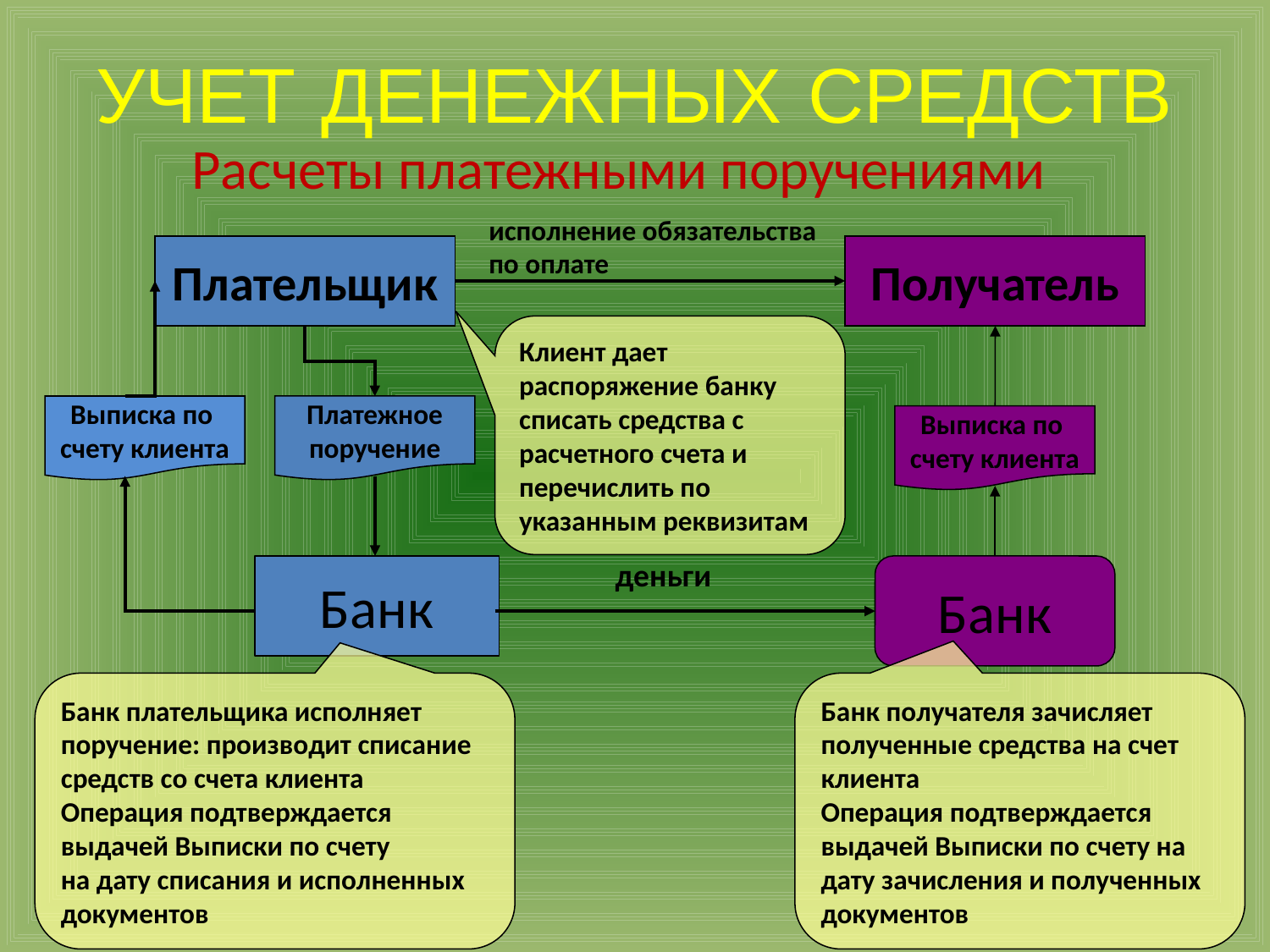

# УЧЕТ ДЕНЕЖНЫХ СРЕДСТВ
Расчеты платежными поручениями
исполнение обязательства
по оплате
Плательщик
Получатель
Клиент дает распоряжение банку списать средства с расчетного счета и перечислить по указанным реквизитам
Платежное
поручение
Выписка по
счету клиента
Выписка по
счету клиента
деньги
Банк
Банк
Банк плательщика исполняет поручение: производит списание
средств со счета клиента
Операция подтверждается
выдачей Выписки по счету
на дату списания и исполненных документов
Банк получателя зачисляет полученные средства на счет клиента
Операция подтверждается выдачей Выписки по счету на дату зачисления и полученных документов